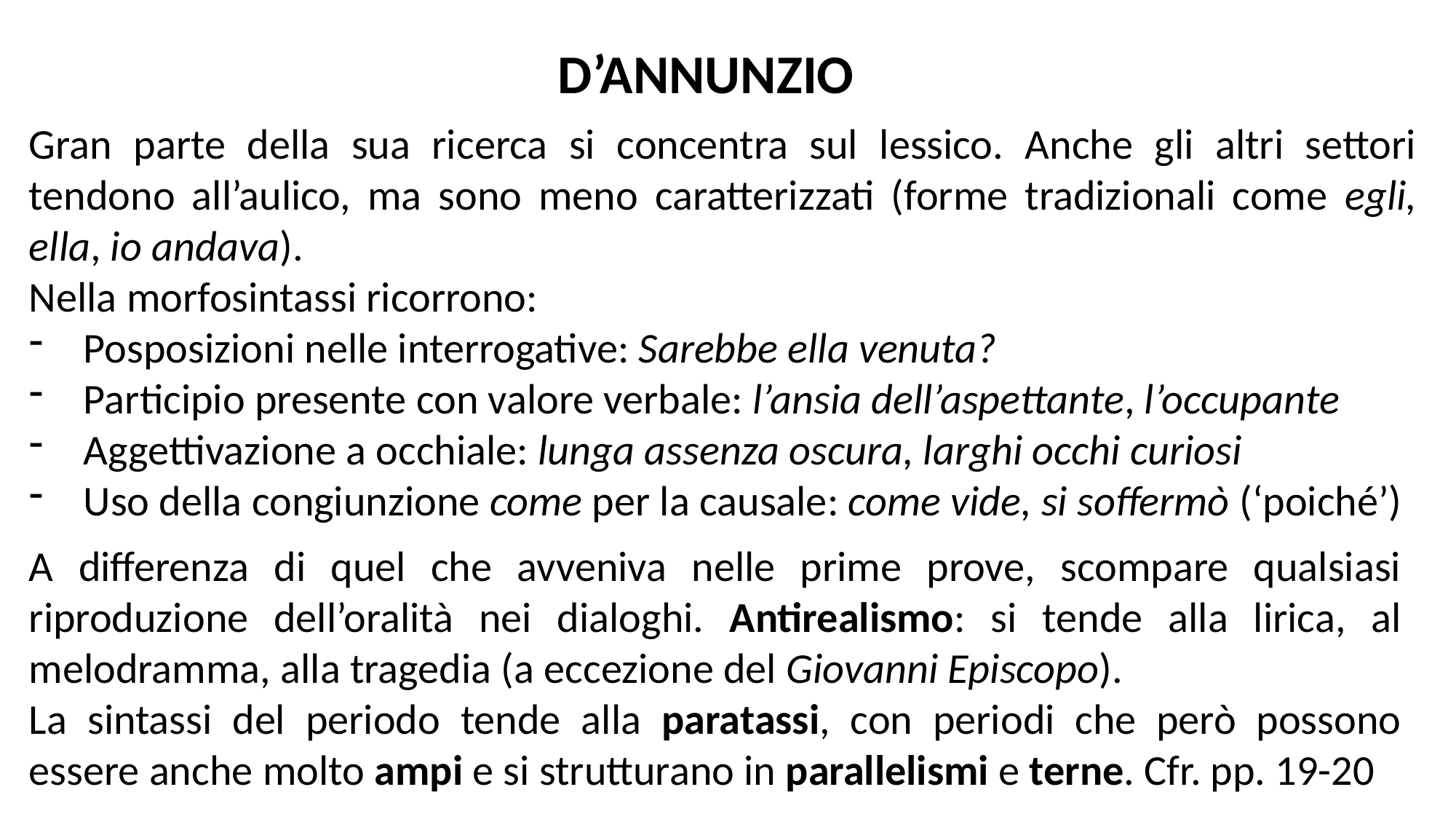

D’ANNUNZIO
Gran parte della sua ricerca si concentra sul lessico. Anche gli altri settori tendono all’aulico, ma sono meno caratterizzati (forme tradizionali come egli, ella, io andava).
Nella morfosintassi ricorrono:
Posposizioni nelle interrogative: Sarebbe ella venuta?
Participio presente con valore verbale: l’ansia dell’aspettante, l’occupante
Aggettivazione a occhiale: lunga assenza oscura, larghi occhi curiosi
Uso della congiunzione come per la causale: come vide, si soffermò (‘poiché’)
A differenza di quel che avveniva nelle prime prove, scompare qualsiasi riproduzione dell’oralità nei dialoghi. Antirealismo: si tende alla lirica, al melodramma, alla tragedia (a eccezione del Giovanni Episcopo).
La sintassi del periodo tende alla paratassi, con periodi che però possono essere anche molto ampi e si strutturano in parallelismi e terne. Cfr. pp. 19-20